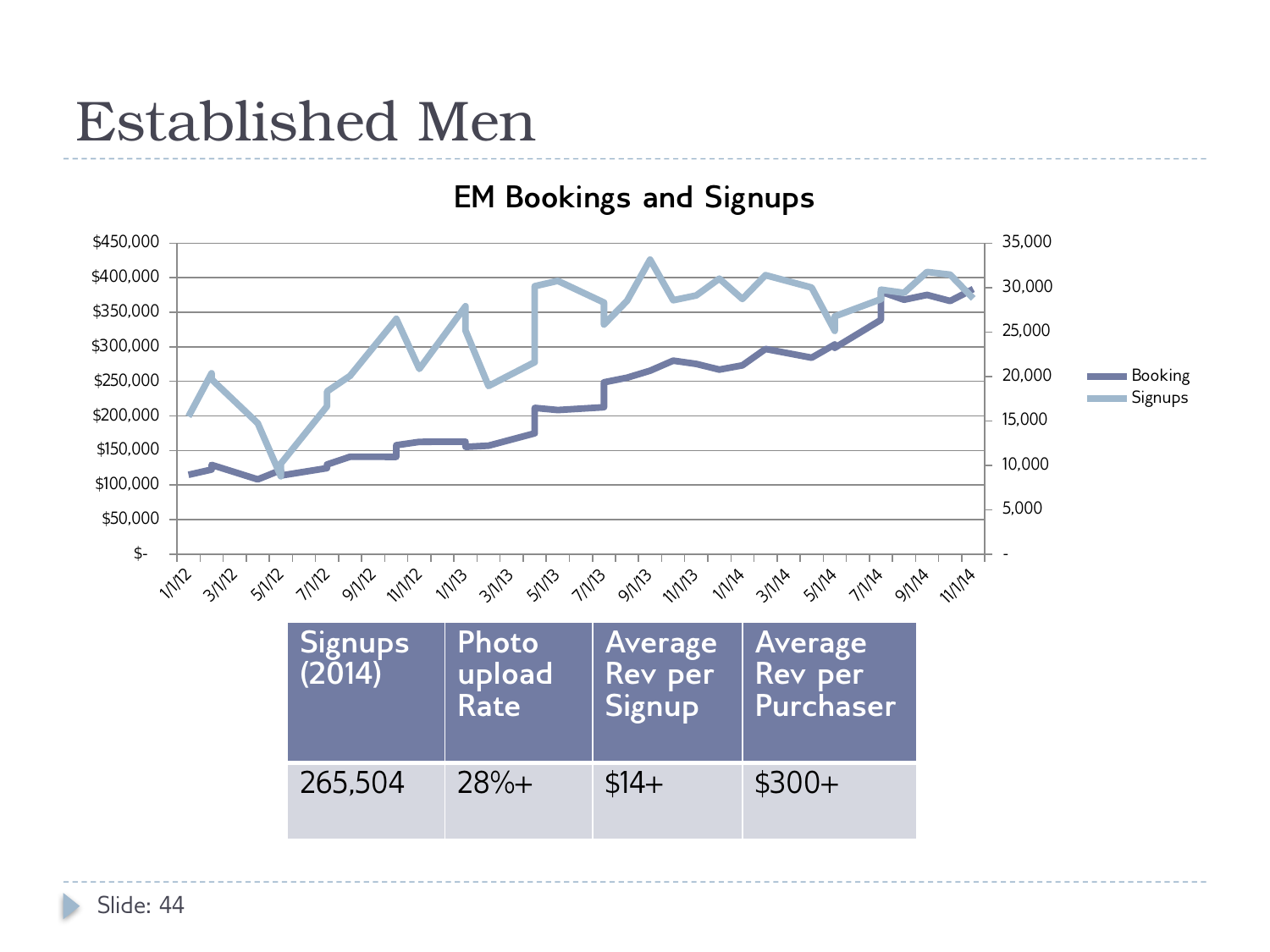

# Established Men

### Chart: EM Bookings and Signups

| Category | Booking | Signups |
|---|---|---|
| 40909.0 | 114775.229241808 | 15488.0 |
| 40940.0 | 122350.104930491 | 20357.0 |
| 40968.0 | 129073.322003858 | 19681.0 |
| 41000.0 | 108105.718133404 | 14730.0 |
| 41030.0 | 121547.536473673 | 8761.0 |
| 41060.0 | 113671.050289094 | 10182.0 |
| 41091.0 | 124362.452991632 | 16636.0 |
| 41121.0 | 129693.208102844 | 18302.0 |
| 41152.0 | 140883.037214158 | 20075.0 |
| 41183.0 | 140753.111517188 | 26457.0 |
| 41213.0 | 157581.896322025 | 26494.0 |
| 41243.0 | 162450.241324119 | 20848.0 |
| 41275.0 | 162709.142625359 | 27903.0 |
| 41305.0 | 155163.448361206 | 25167.0 |
| 41333.0 | 156957.498673555 | 18924.0 |
| 41365.0 | 174789.948469268 | 21606.0 |
| 41394.0 | 211580.385337548 | 30153.0 |
| 41425.0 | 208470.782434159 | 30757.0 |
| 41456.0 | 212556.759782597 | 28316.0 |
| 41486.0 | 248667.933800366 | 25840.0 |
| 41517.0 | 255302.701412354 | 28509.0 |
| 41547.0 | 265466.062179174 | 33149.0 |
| 41578.0 | 279990.464108162 | 28576.0 |
| 41608.0 | 275296.857740806 | 29116.0 |
| 41639.0 | 267052.477691177 | 31002.0 |
| 41670.0 | 273212.134359391 | 28715.0 |
| 41698.0 | 296895.012839406 | 31398.0 |
| 41730.0 | 284262.26443579 | 30003.0 |
| 41760.0 | 303386.3288045019 | 25130.0 |
| 41790.0 | 298594.458801639 | 26759.0 |
| 41821.0 | 338984.671655409 | 28692.0 |
| 41851.0 | 379770.670814283 | 29766.0 |
| 41882.0 | 368148.017046891 | 29409.0 |
| 41912.0 | 375165.434695035 | 31756.0 |
| 41943.0 | 366317.190548883 | 31456.0 |
| 41973.0 | 383558.986046105 | 28778.0 |
| Signups (2014) | Photo upload Rate | Average Rev per Signup | Average Rev per Purchaser |
| --- | --- | --- | --- |
| 265,504 | 28%+ | $14+ | $300+ |
Slide: 44